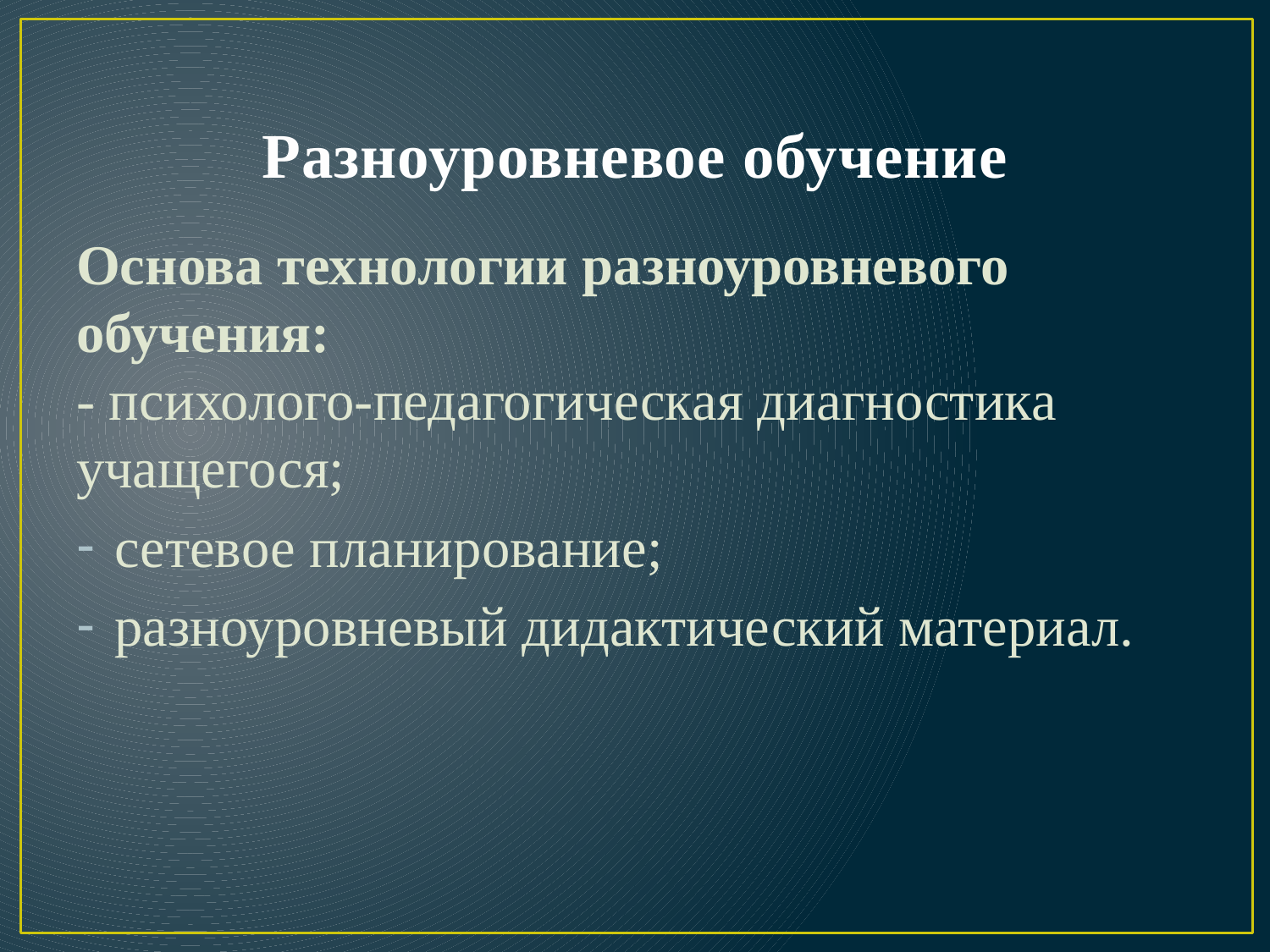

# Разноуровневое обучение
Основа технологии разноуровневого обучения:
- психолого-педагогическая диагностика учащегося;
сетевое планирование;
разноуровневый дидактический материал.